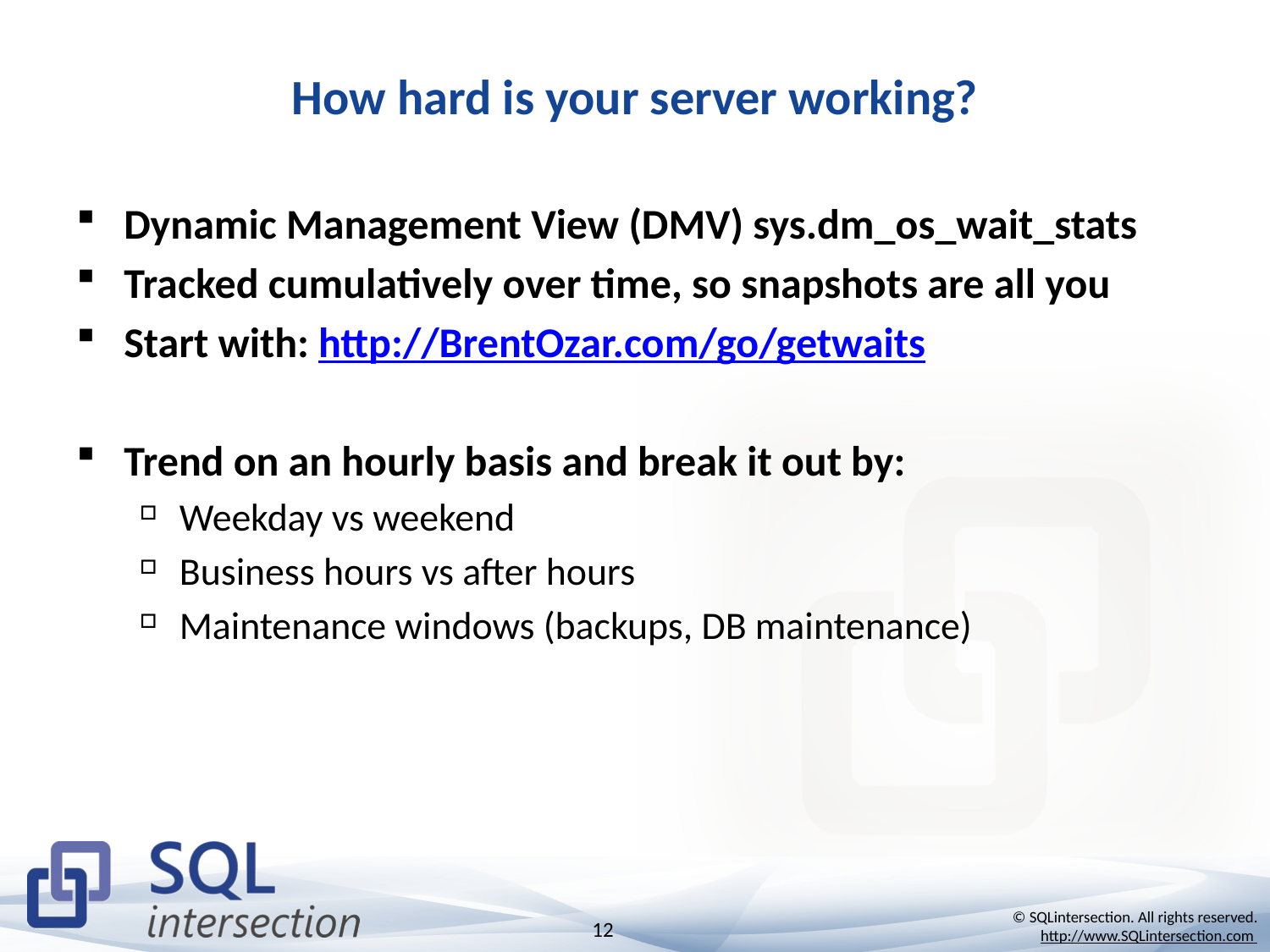

# How hard is your server working?
Dynamic Management View (DMV) sys.dm_os_wait_stats
Tracked cumulatively over time, so snapshots are all you
Start with: http://BrentOzar.com/go/getwaits

Trend on an hourly basis and break it out by:
Weekday vs weekend
Business hours vs after hours
Maintenance windows (backups, DB maintenance)